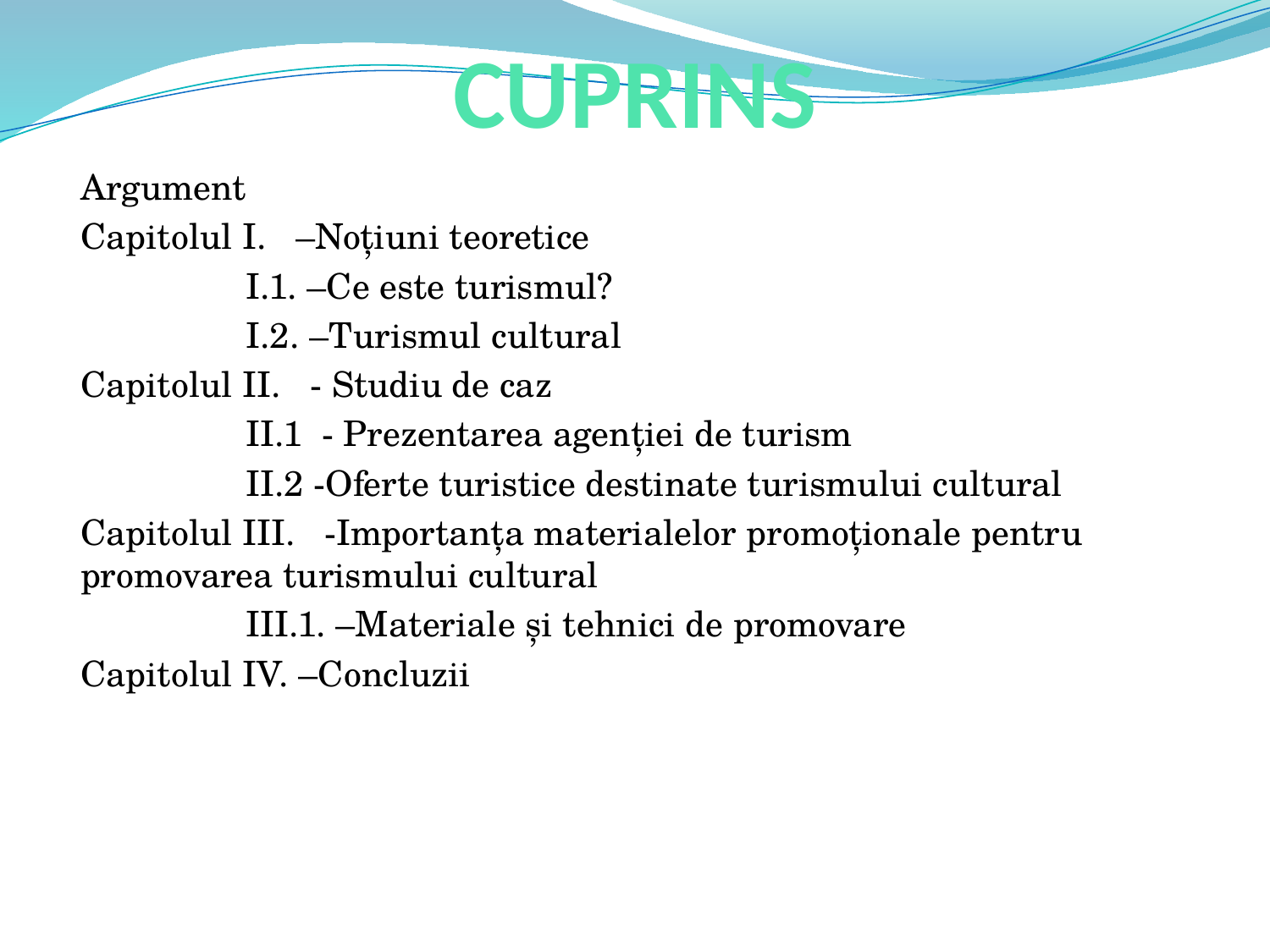

# CUPRINS
Argument
Capitolul I.   –Noţiuni teoretice
                 I.1. –Ce este turismul?
                 I.2. –Turismul cultural
Capitolul II.   - Studiu de caz
                 II.1  - Prezentarea agenţiei de turism
                 II.2 -Oferte turistice destinate turismului cultural
Capitolul III.   -Importanţa materialelor promoţionale pentru 					promovarea turismului cultural
                 III.1. –Materiale şi tehnici de promovare
Capitolul IV. –Concluzii